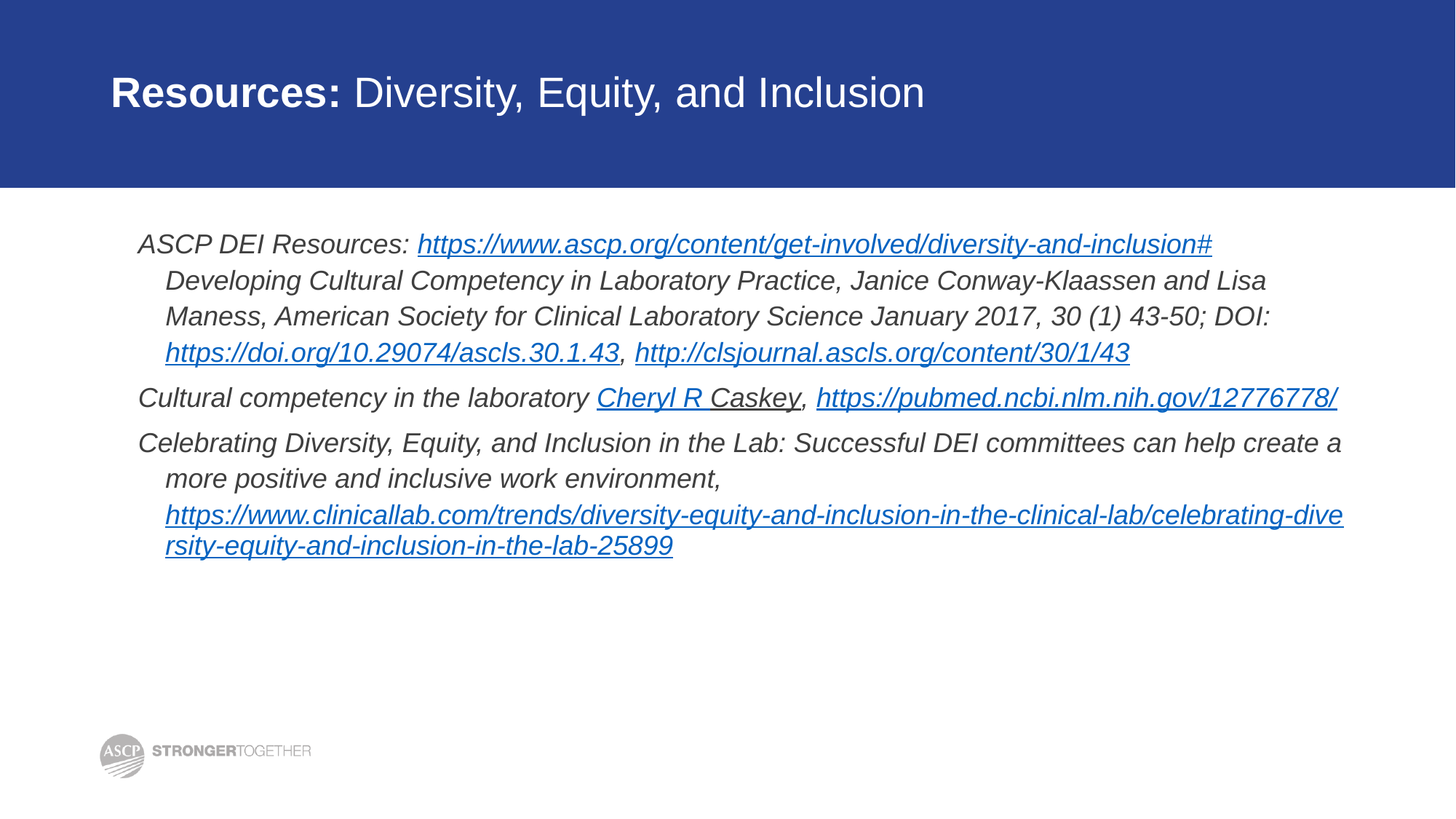

# Resources: Diversity, Equity, and Inclusion
ASCP DEI Resources: https://www.ascp.org/content/get-involved/diversity-and-inclusion#
Developing Cultural Competency in Laboratory Practice, Janice Conway-Klaassen and Lisa Maness, American Society for Clinical Laboratory Science January 2017, 30 (1) 43-50; DOI: https://doi.org/10.29074/ascls.30.1.43, http://clsjournal.ascls.org/content/30/1/43
Cultural competency in the laboratory Cheryl R Caskey, https://pubmed.ncbi.nlm.nih.gov/12776778/
Celebrating Diversity, Equity, and Inclusion in the Lab: Successful DEI committees can help create a more positive and inclusive work environment, https://www.clinicallab.com/trends/diversity-equity-and-inclusion-in-the-clinical-lab/celebrating-diversity-equity-and-inclusion-in-the-lab-25899